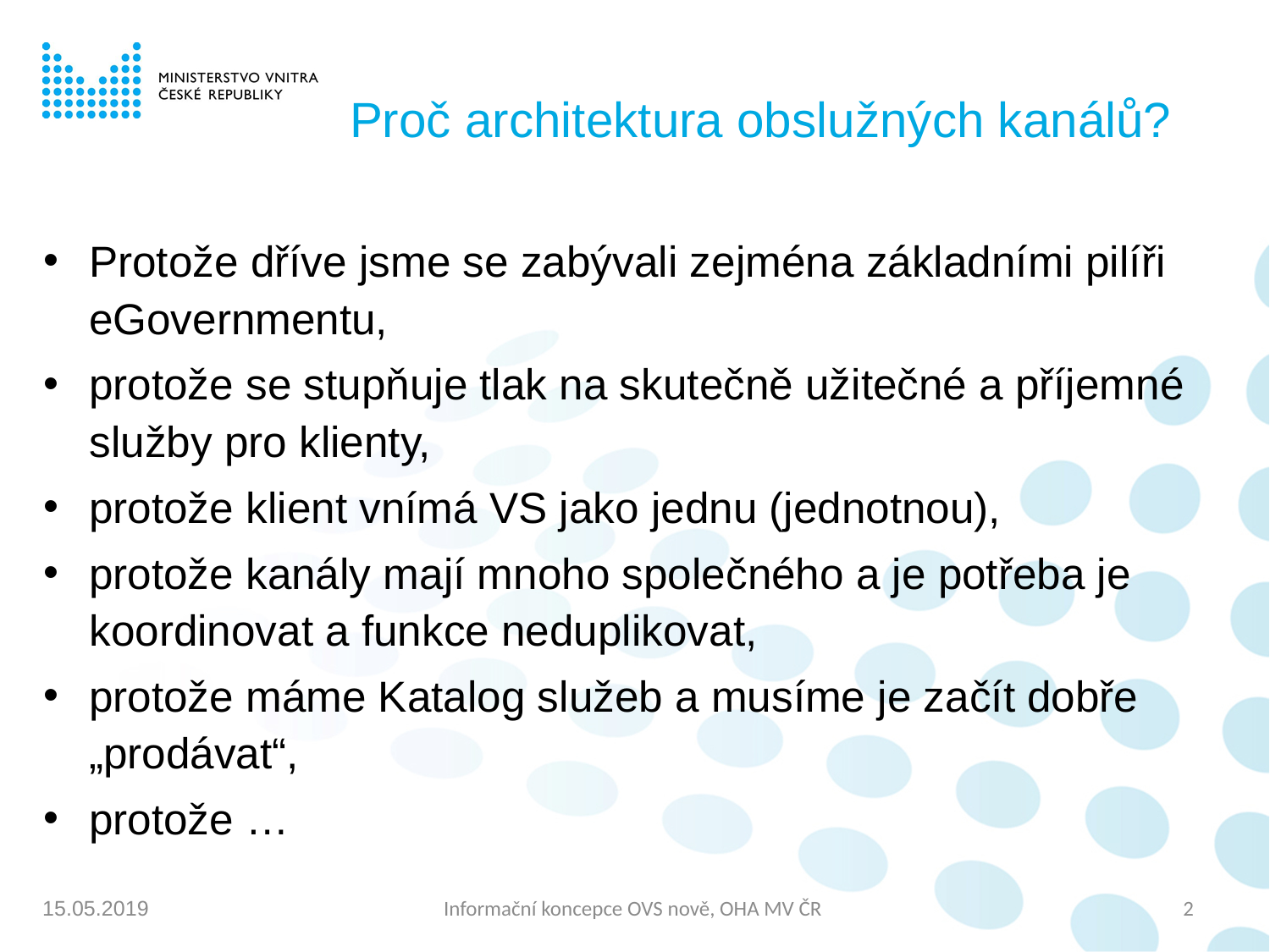

# Proč architektura obslužných kanálů?
Protože dříve jsme se zabývali zejména základními pilíři eGovernmentu,
protože se stupňuje tlak na skutečně užitečné a příjemné služby pro klienty,
protože klient vnímá VS jako jednu (jednotnou),
protože kanály mají mnoho společného a je potřeba je koordinovat a funkce neduplikovat,
protože máme Katalog služeb a musíme je začít dobře „prodávat“,
protože …
Informační koncepce OVS nově, OHA MV ČR
2
15.05.2019